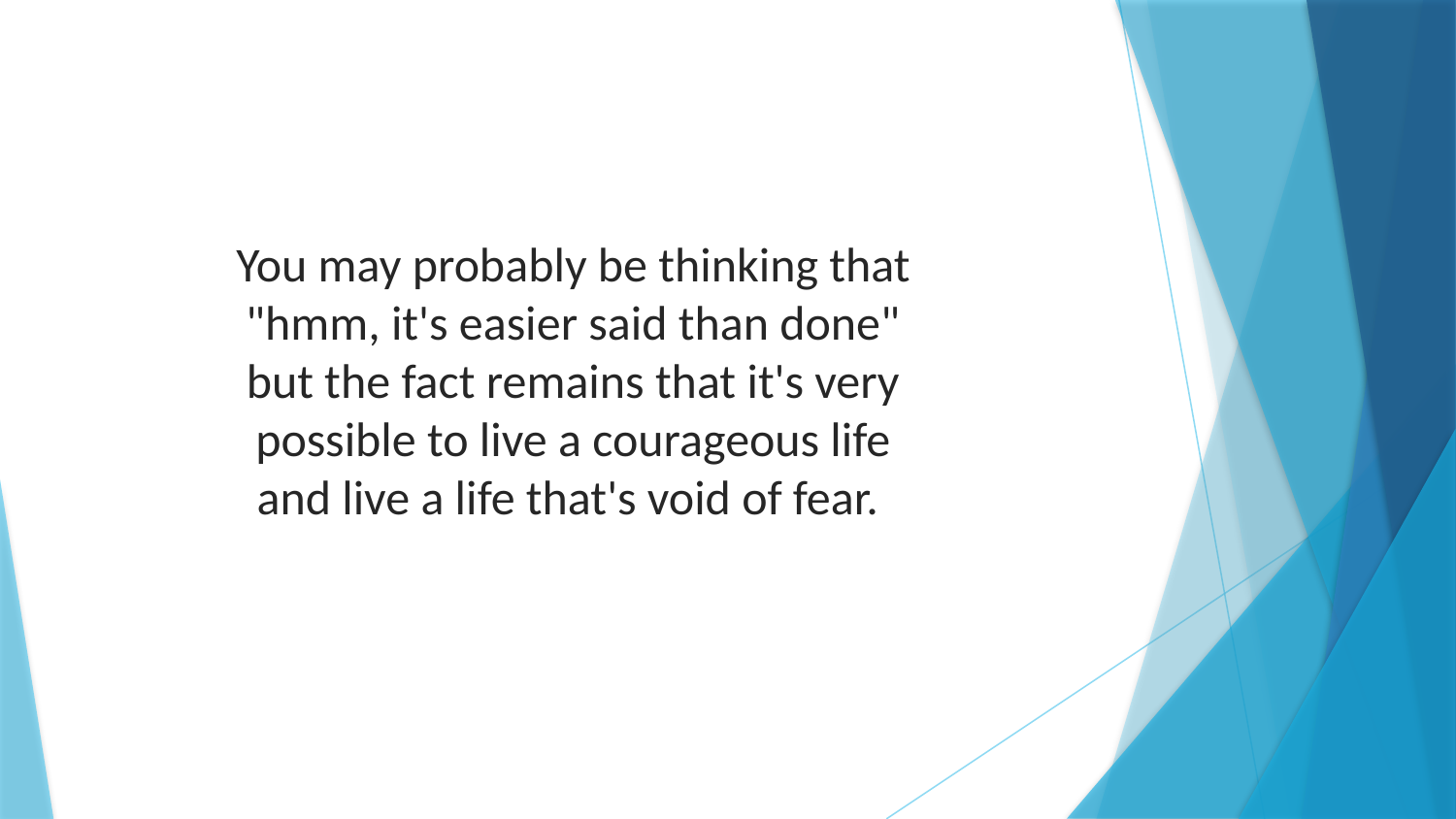

You may probably be thinking that "hmm, it's easier said than done" but the fact remains that it's very possible to live a courageous life and live a life that's void of fear.